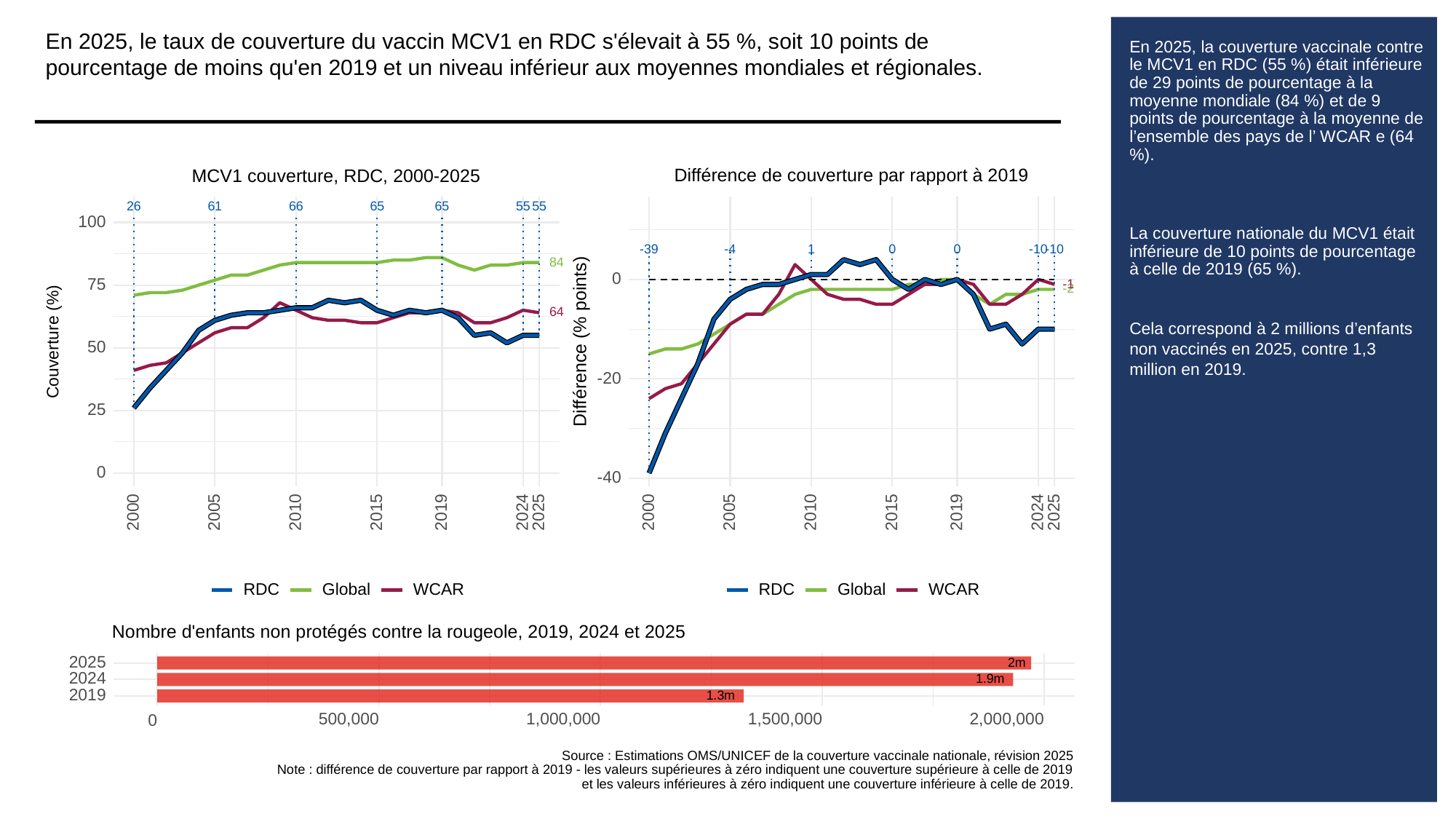

En 2025, le taux de couverture du vaccin MCV1 en RDC s'élevait à 55 %, soit 10 points de pourcentage de moins qu'en 2019 et un niveau inférieur aux moyennes mondiales et régionales.
# En 2025, la couverture vaccinale contre le MCV1 en RDC (55 %) était inférieure de 29 points de pourcentage à la moyenne mondiale (84 %) et de 9 points de pourcentage à la moyenne de l’ensemble des pays de l’ WCAR e (64 %).

La couverture nationale du MCV1 était inférieure de 10 points de pourcentage à celle de 2019 (65 %).

Cela correspond à 2 millions d’enfants non vaccinés en 2025, contre 1,3 million en 2019.

Différence de couverture par rapport à 2019
MCV1 couverture, RDC, 2000-2025

26
61
66
65
65
55
55
100

-39
0
0
-10
-10
1
-4

84

0
75

-1
-2

64

Différence (% points)
Couverture (%)
50

-20

25

0
-40

2000
2005
2010
2015
2019
2024
2025
2000
2005
2010
2015
2019
2024
2025
RDC
Global
WCAR
RDC
Global
WCAR

Nombre d'enfants non protégés contre la rougeole, 2019, 2024 et 2025

2025
2m

2024
1.9m

2019
1.3m

500,000
1,000,000
1,500,000
2,000,000
0
Source : Estimations OMS/UNICEF de la couverture vaccinale nationale, révision 2025
Note : différence de couverture par rapport à 2019 - les valeurs supérieures à zéro indiquent une couverture supérieure à celle de 2019
et les valeurs inférieures à zéro indiquent une couverture inférieure à celle de 2019.